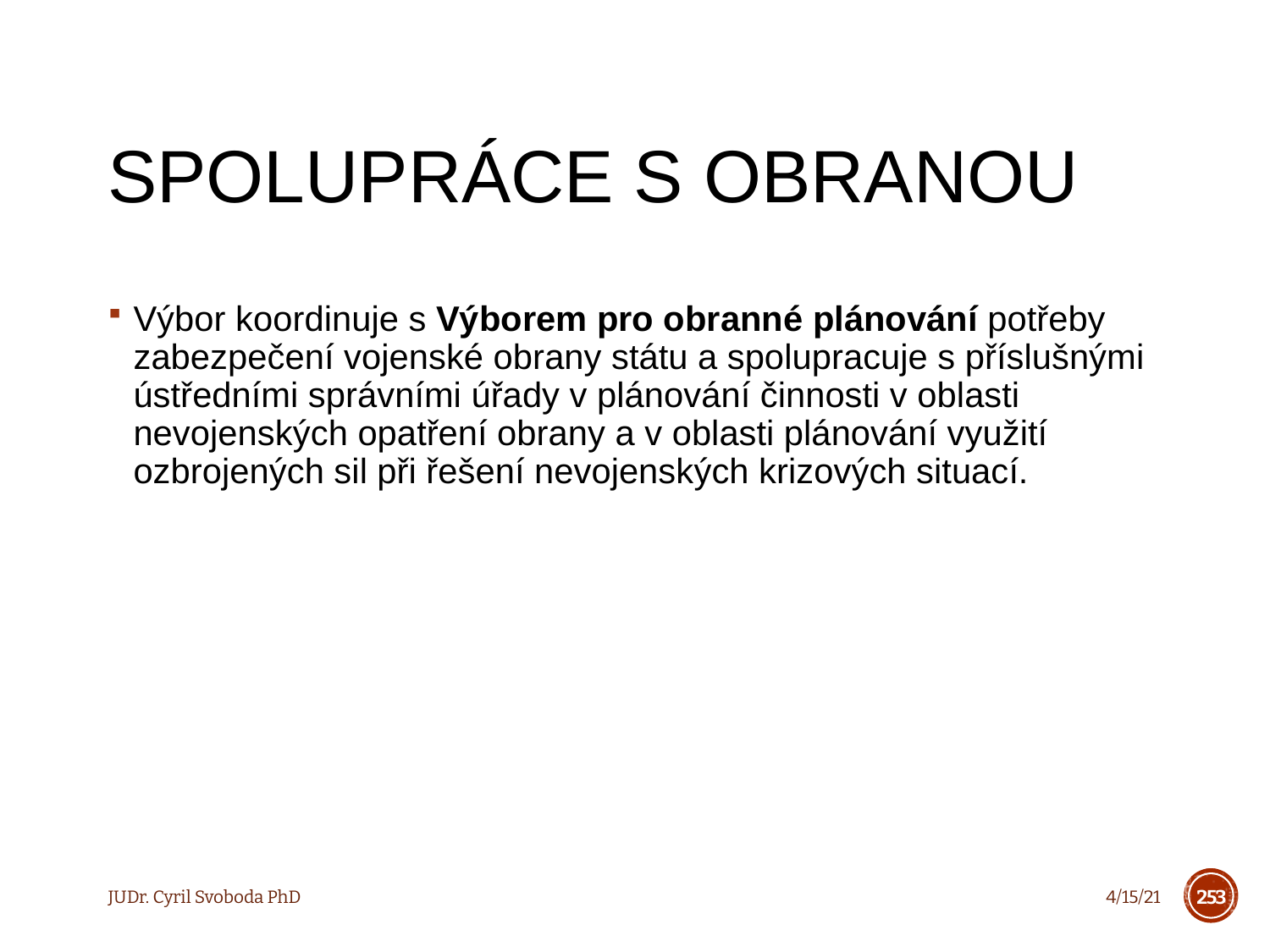

# Spolupráce s obranou
Výbor koordinuje s Výborem pro obranné plánování potřeby zabezpečení vojenské obrany státu a spolupracuje s příslušnými ústředními správními úřady v plánování činnosti v oblasti nevojenských opatření obrany a v oblasti plánování využití ozbrojených sil při řešení nevojenských krizových situací.
JUDr. Cyril Svoboda PhD
4/15/21
253